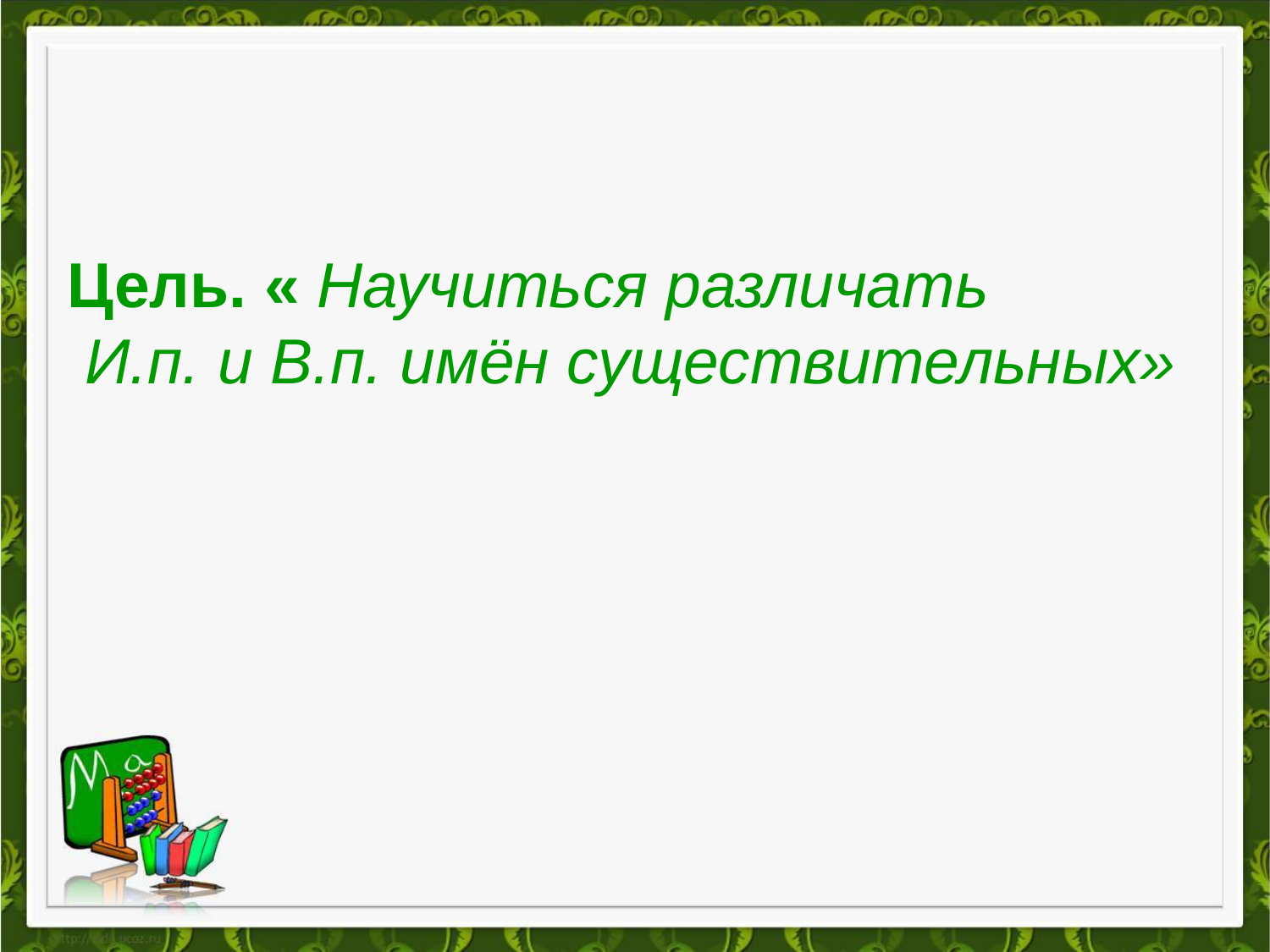

Цель. « Научиться различать
 И.п. и В.п. имён существительных»